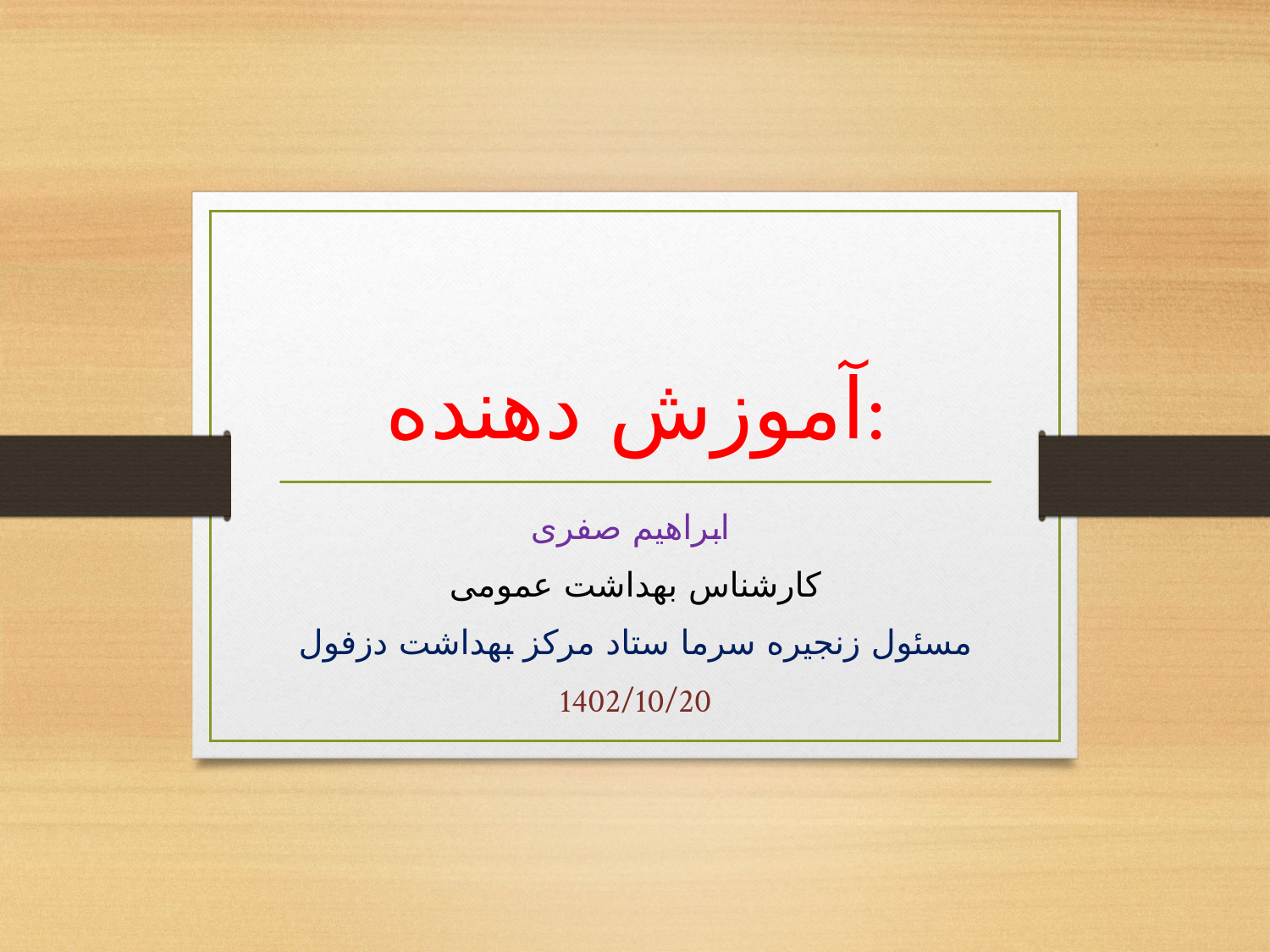

# آموزش دهنده:
ابراهیم صفری
کارشناس بهداشت عمومی
مسئول زنجیره سرما ستاد مرکز بهداشت دزفول
1402/10/20